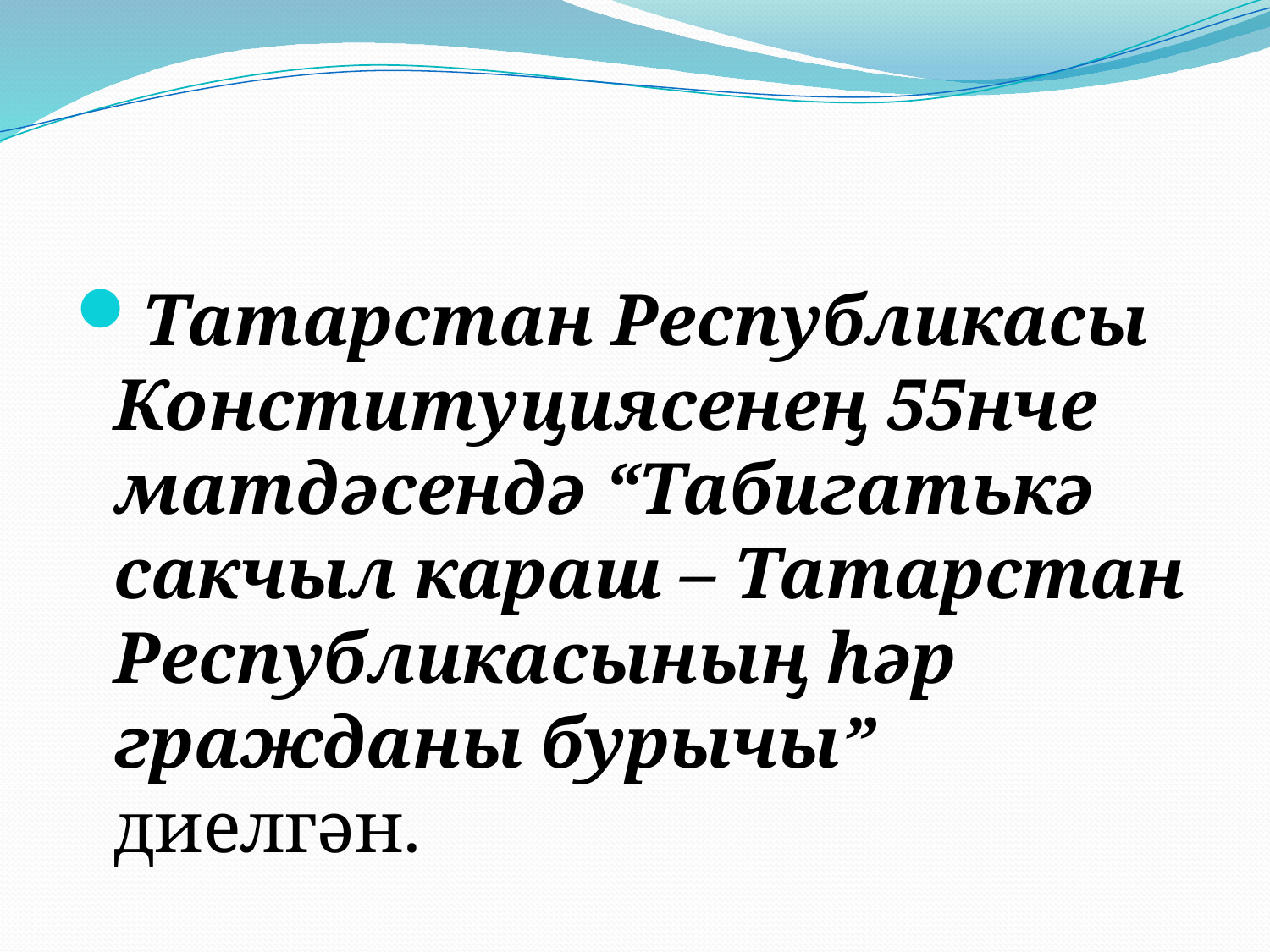

#
Татарстан Республикасы Конституциясенең 55нче матдәсендә “Табигатькә сакчыл караш – Татарстан Республикасының һәр гражданы бурычы” диелгән.